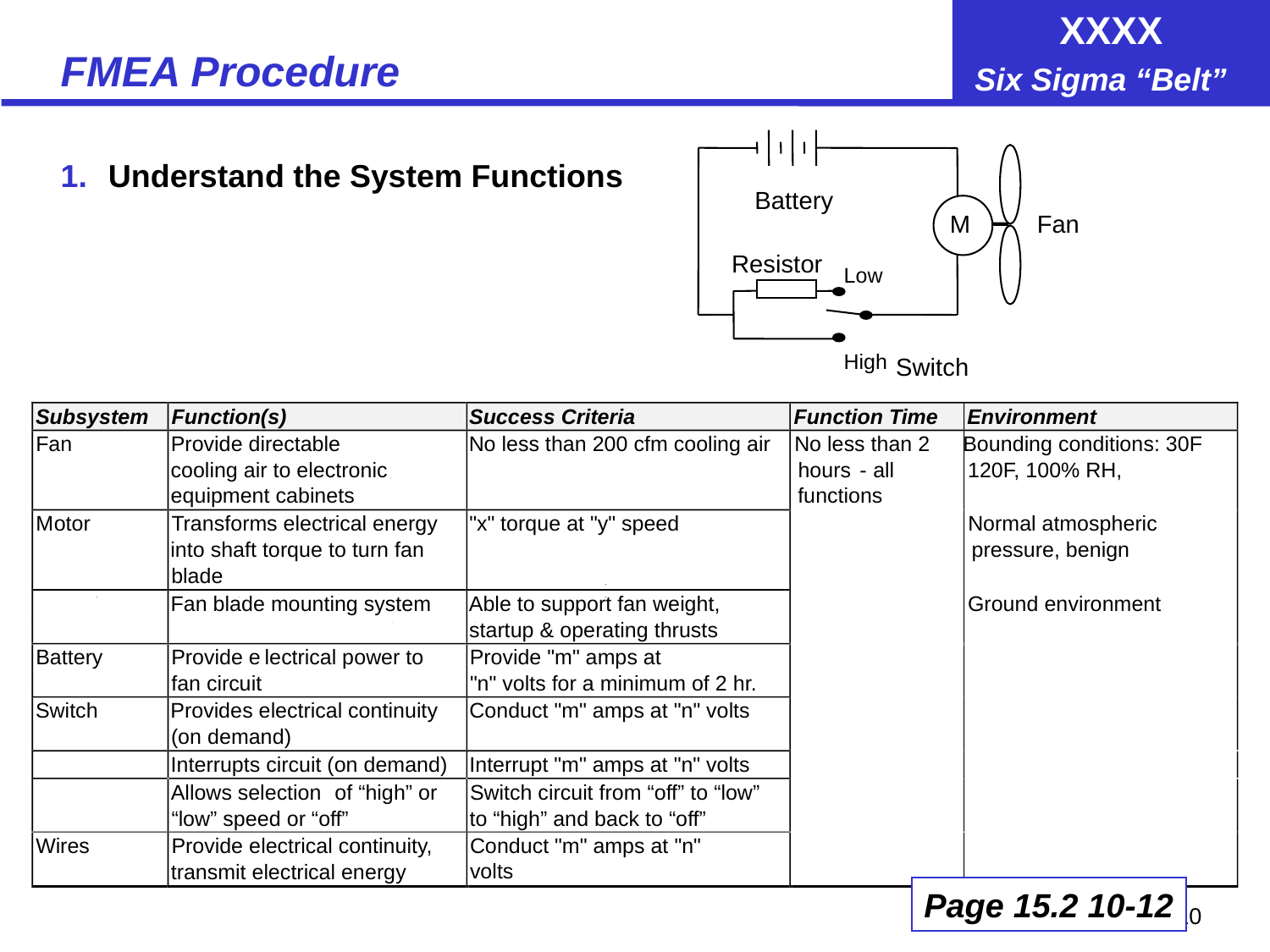

# FMEA Procedure

Battery

M
Fan

Resistor

Low

High
Switch
Understand the System Functions

Subsystem

Function(s)

Success Criteria

Function Time

Environment

Fan

Provide directable

No less than 200 cfm cooling air

No less than 2
Bounding conditions: 30F

cooling air to electronic
hours
-
 all
120F, 100% RH,

equipment cabinets

functions

M
otor

Transforms electrical energy
"x" torque at "y" speed

Normal atmospheric

into shaft torque to turn fan

pressure, benign

blade

Fan blade mounting system

Able to support fan weight,

Ground environment

startup & operating thrusts

Battery

Provide e
lectrical power to
Provide "m" amps at

fan circuit

"n" volts for a minimum of 2 hr.

Switch

Provides electrical continuity
Conduct "m" amps at "n" volts

(on demand)

Interrupts circuit (on demand)

Interrupt "m" amps at "n" volts

Allows selection
of “high” or
Switch circuit from “off” to “low”

“low” speed or “off”

to “high” and back to “off”

Wires

Provide electrical continuity,
Conduct "m" amps at "n" volts

transmit electrical energy

Page 15.2 10-12